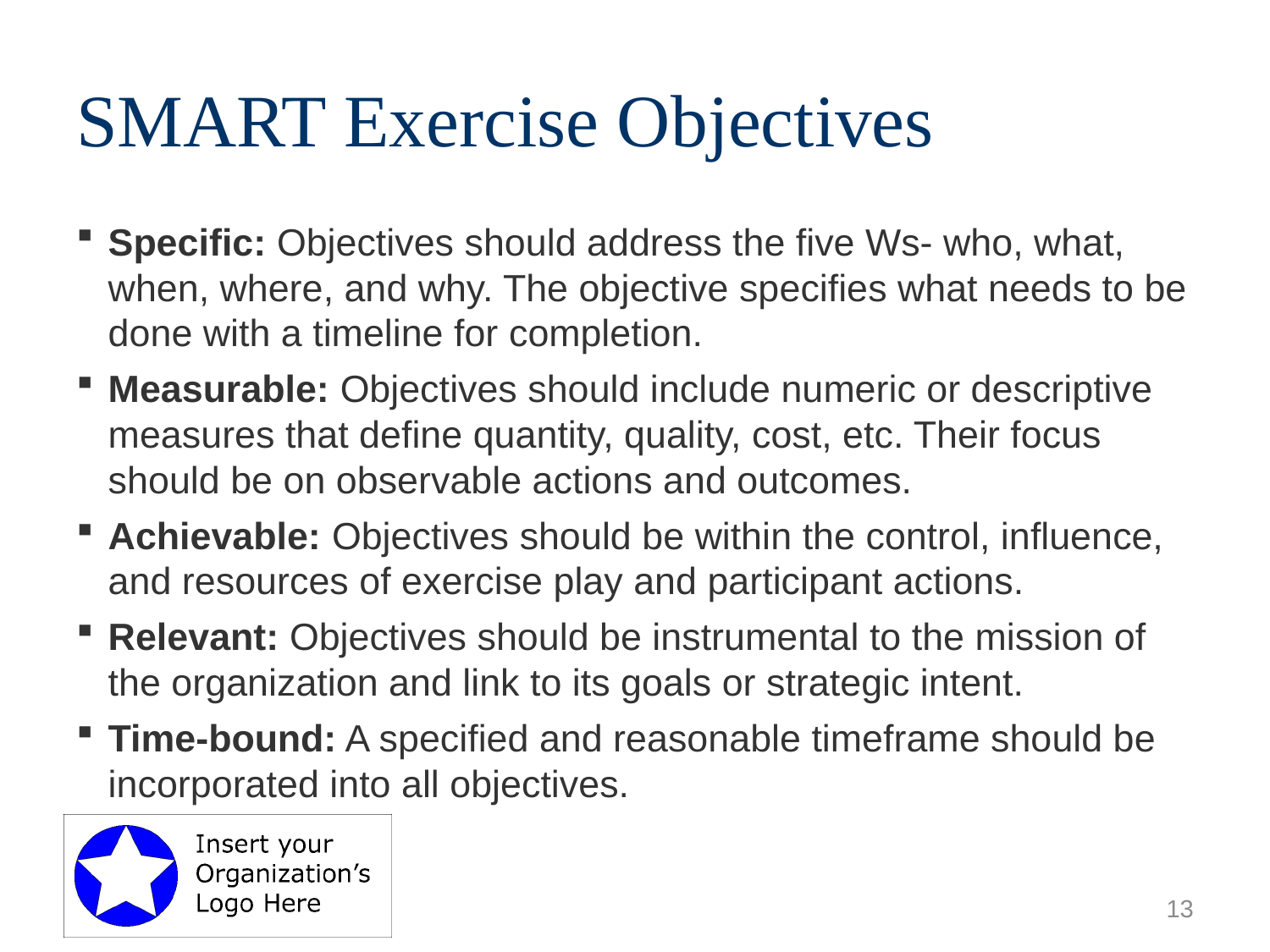

# SMART Exercise Objectives
Specific: Objectives should address the five Ws- who, what, when, where, and why. The objective specifies what needs to be done with a timeline for completion.
Measurable: Objectives should include numeric or descriptive measures that define quantity, quality, cost, etc. Their focus should be on observable actions and outcomes.
Achievable: Objectives should be within the control, influence, and resources of exercise play and participant actions.
Relevant: Objectives should be instrumental to the mission of the organization and link to its goals or strategic intent.
Time-bound: A specified and reasonable timeframe should be incorporated into all objectives.
13